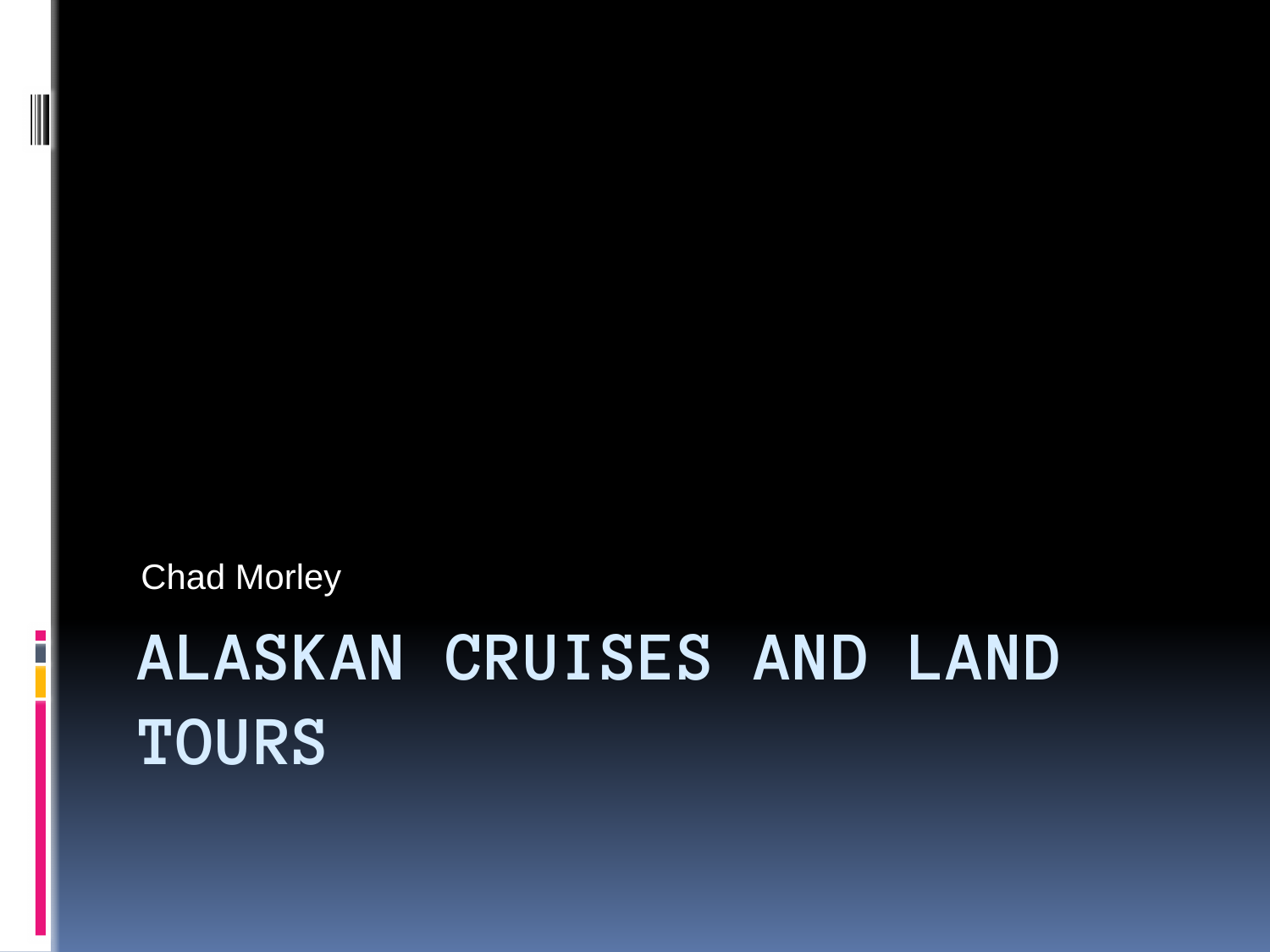

Chad Morley
# Alaskan Cruises and Land Tours